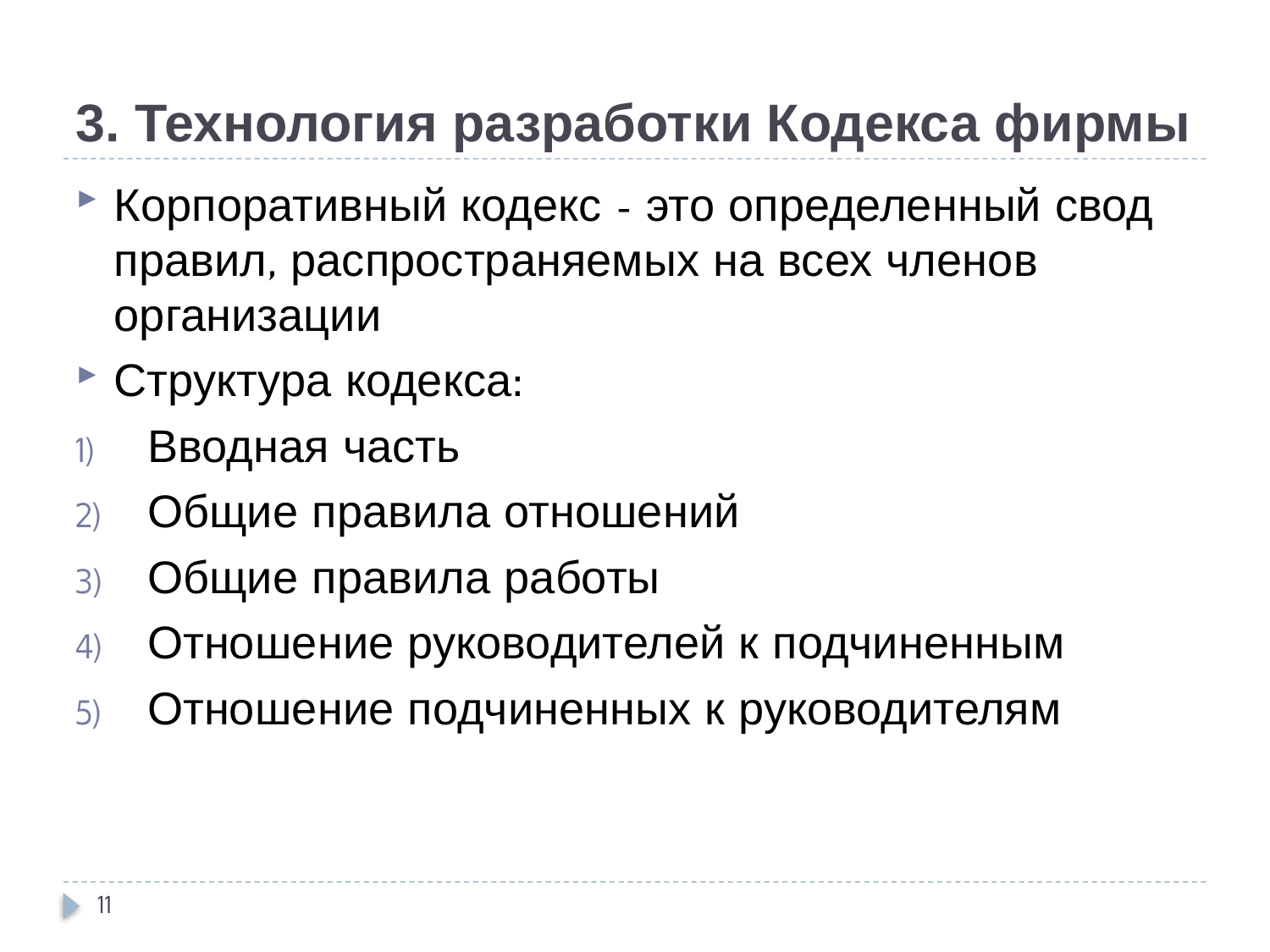

# 3. Технология разработки Кодекса фирмы
Корпоративный кодекс - это определенный свод правил, распространяемых на всех членов организации
Структура кодекса:
Вводная часть
Общие правила отношений
Общие правила работы
Отношение руководителей к подчиненным
Отношение подчиненных к руководителям
11